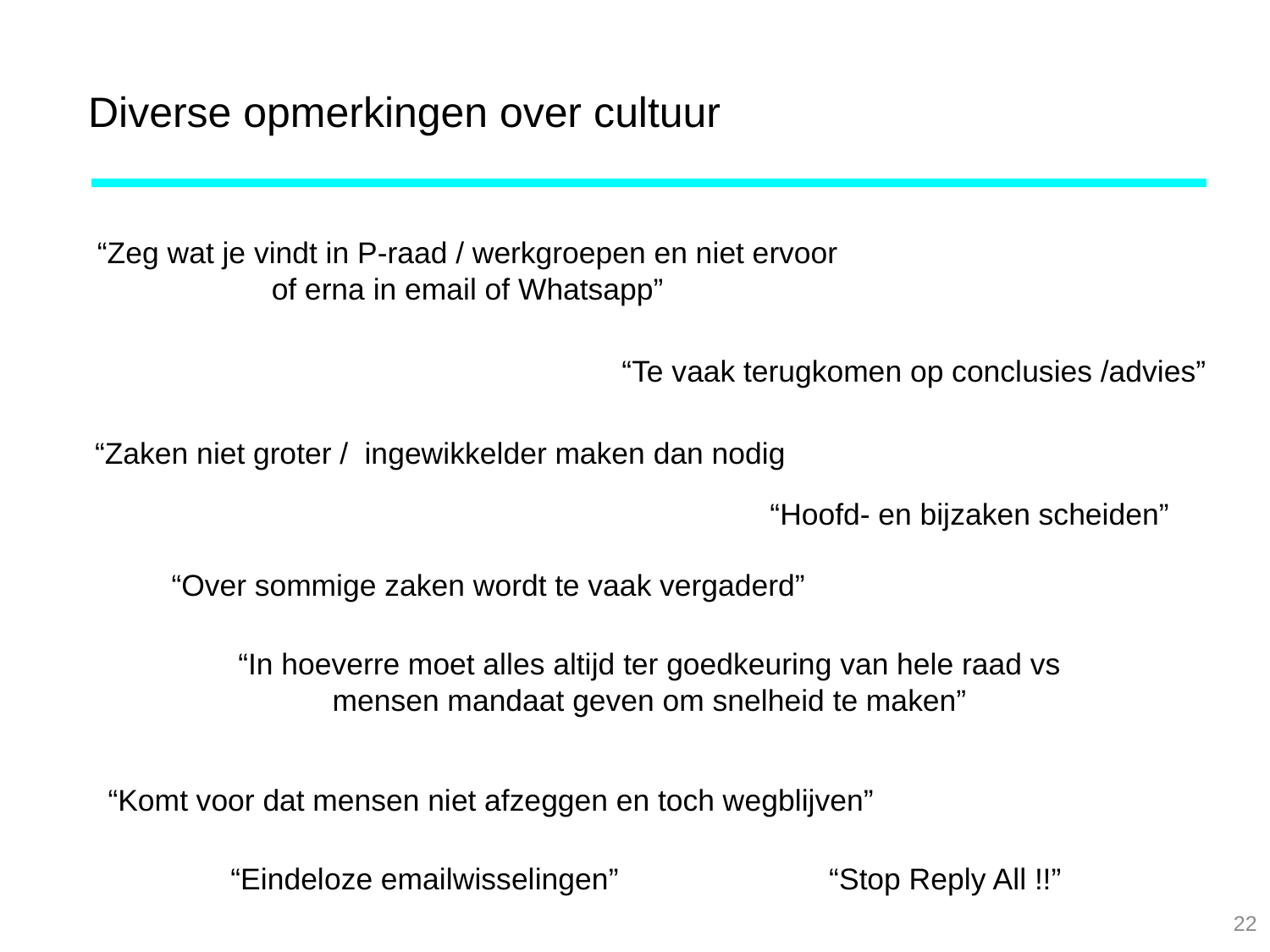

# Diverse opmerkingen over cultuur
“Zeg wat je vindt in P-raad / werkgroepen en niet ervoor of erna in email of Whatsapp”
“Te vaak terugkomen op conclusies /advies”
“Zaken niet groter /  ingewikkelder maken dan nodig
“Hoofd- en bijzaken scheiden”
“Over sommige zaken wordt te vaak vergaderd”
“In hoeverre moet alles altijd ter goedkeuring van hele raad vs mensen mandaat geven om snelheid te maken”
“Komt voor dat mensen niet afzeggen en toch wegblijven”
“Eindeloze emailwisselingen”
“Stop Reply All !!”
22